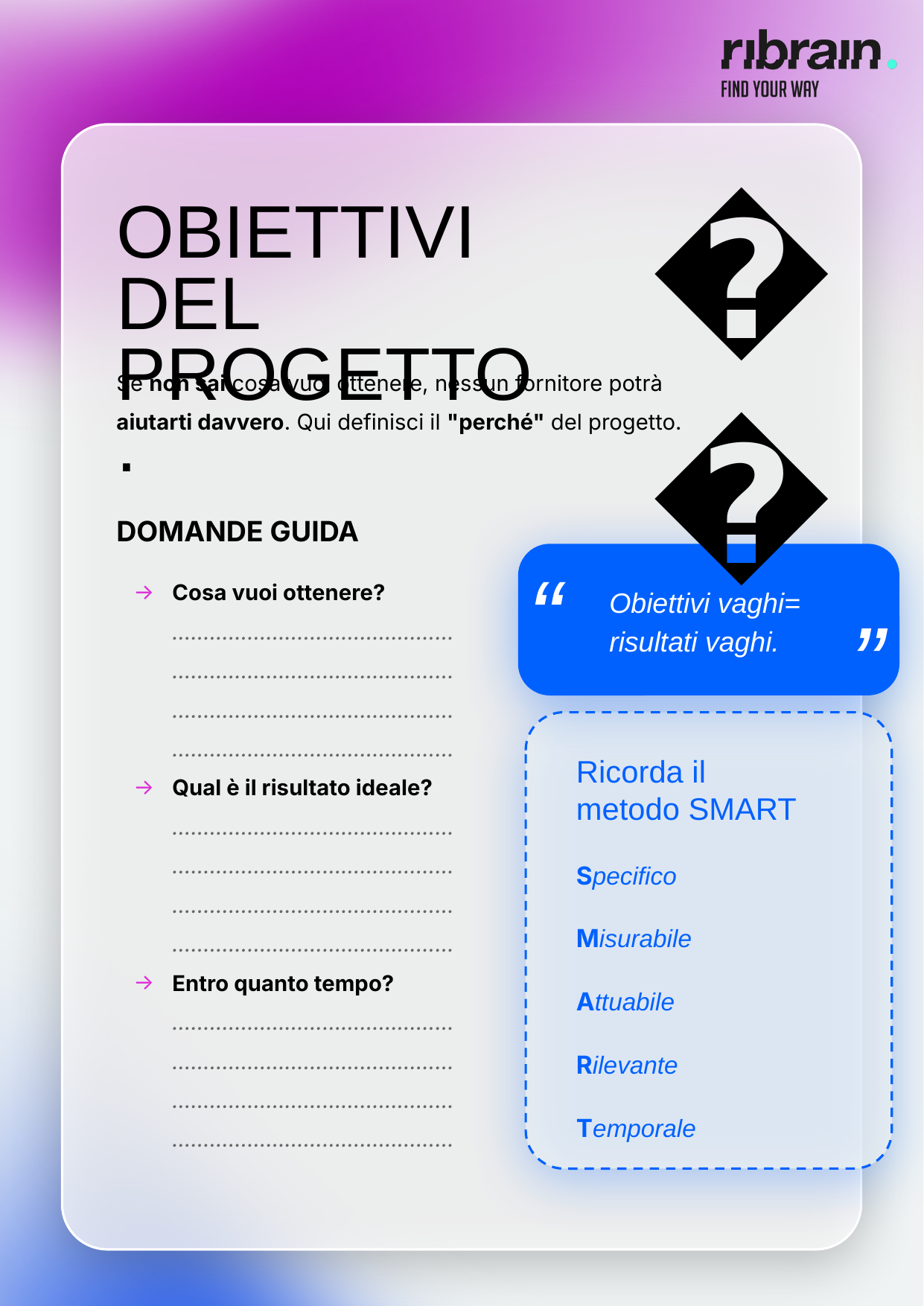

🎯
OBIETTIVI
DEL PROGETTO.
Se non sai cosa vuoi ottenere, nessun fornitore potrà aiutarti davvero. Qui definisci il "perché" del progetto.
DOMANDE GUIDA
Cosa vuoi ottenere?
………………………………………
………………………………………
………………………………………
………………………………………
Qual è il risultato ideale?
………………………………………
………………………………………
………………………………………
………………………………………
Entro quanto tempo?
………………………………………
………………………………………
………………………………………
………………………………………
“

“
Obiettivi vaghi=
risultati vaghi.

Ricorda il
metodo SMART
Specifico
Misurabile
Attuabile
Rilevante
Temporale